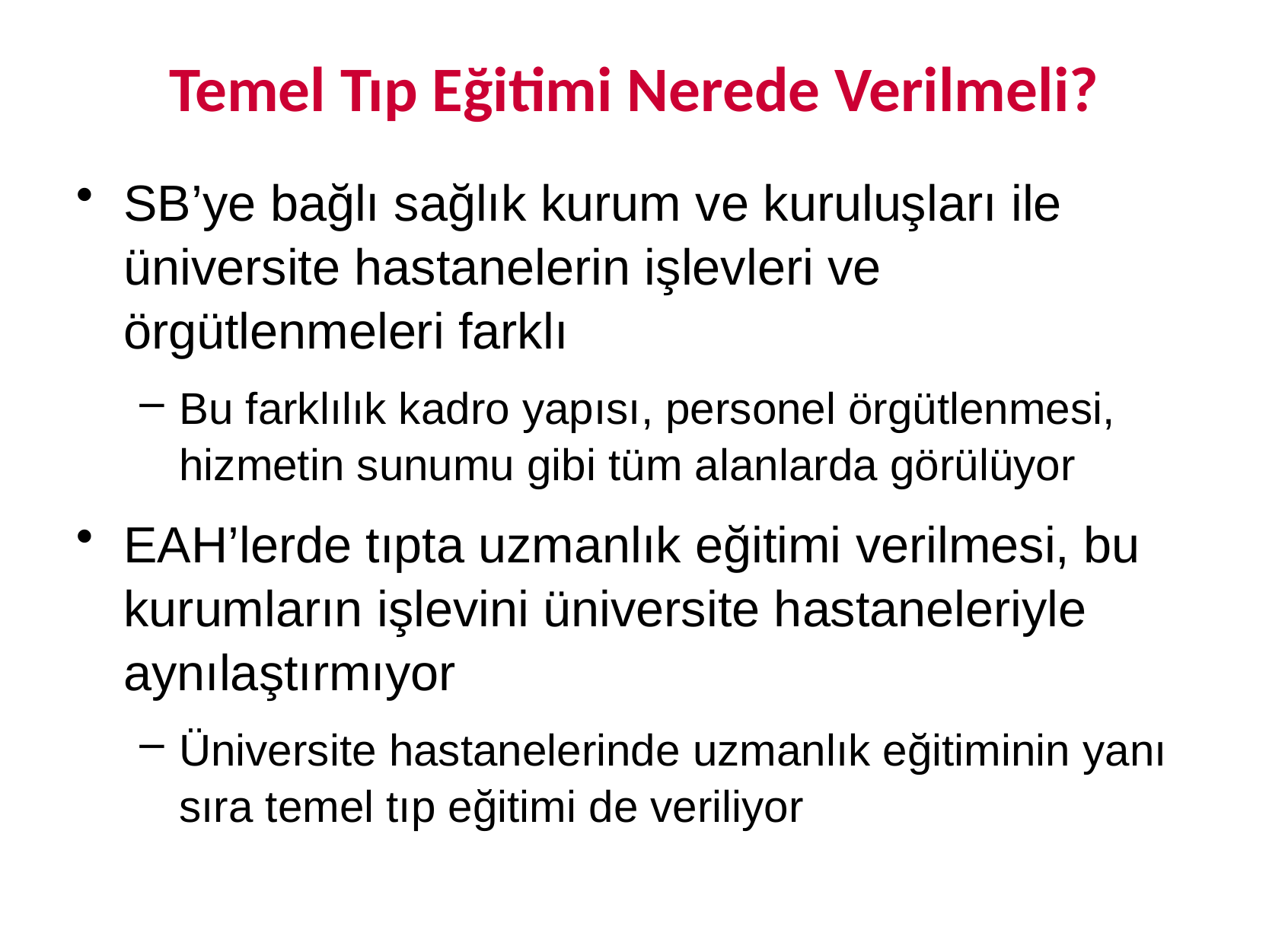

# Temel Tıp Eğitimi Nerede Verilmeli?
SB’ye bağlı sağlık kurum ve kuruluşları ile üniversite hastanelerin işlevleri ve örgütlenmeleri farklı
Bu farklılık kadro yapısı, personel örgütlenmesi, hizmetin sunumu gibi tüm alanlarda görülüyor
EAH’lerde tıpta uzmanlık eğitimi verilmesi, bu kurumların işlevini üniversite hastaneleriyle aynılaştırmıyor
Üniversite hastanelerinde uzmanlık eğitiminin yanı sıra temel tıp eğitimi de veriliyor